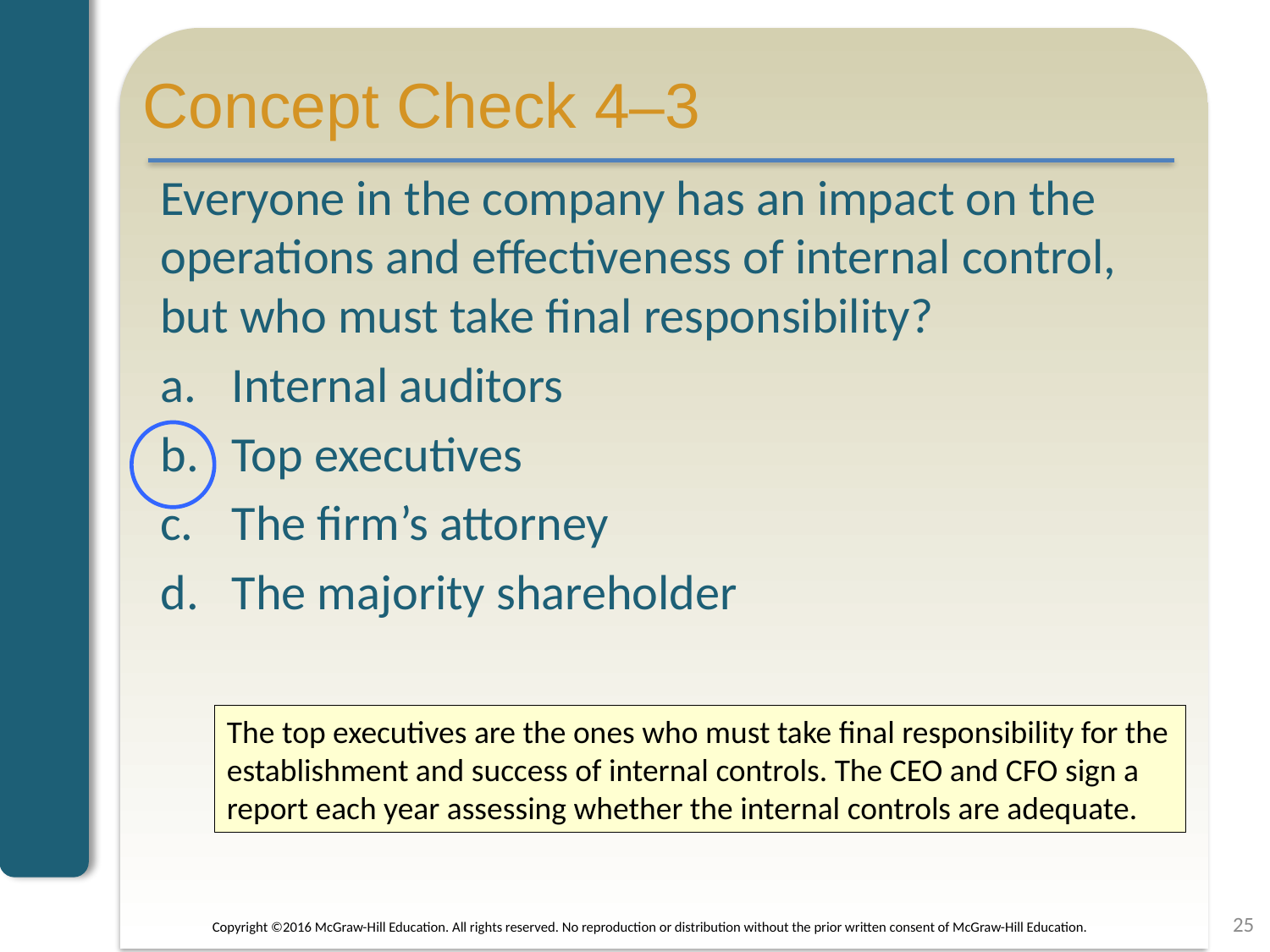

# Concept Check 4–3
Everyone in the company has an impact on the operations and effectiveness of internal control, but who must take final responsibility?
Internal auditors
Top executives
The firm’s attorney
The majority shareholder

The top executives are the ones who must take final responsibility for the establishment and success of internal controls. The CEO and CFO sign a report each year assessing whether the internal controls are adequate.
25
Copyright ©2016 McGraw-Hill Education. All rights reserved. No reproduction or distribution without the prior written consent of McGraw-Hill Education.